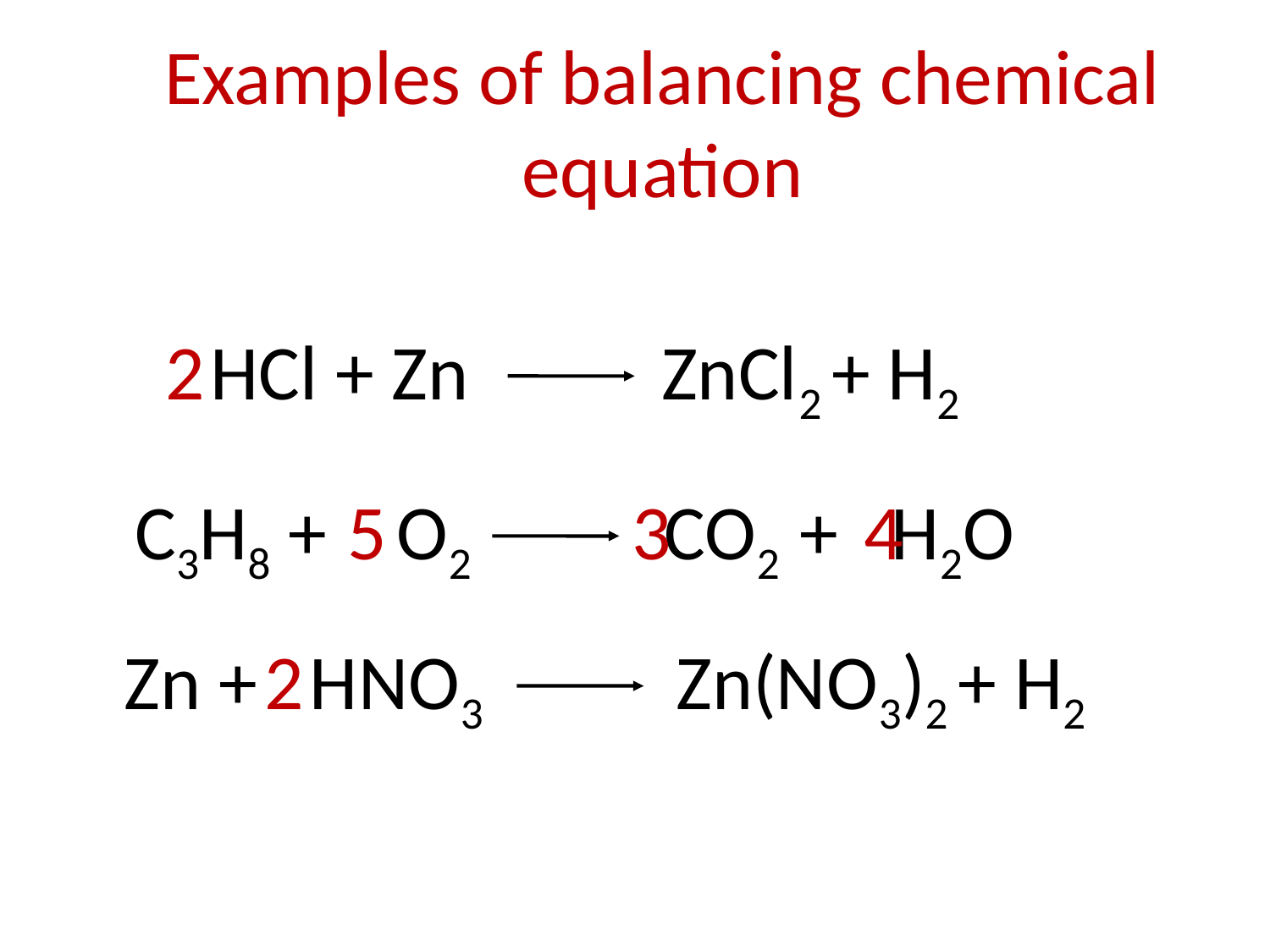

Examples of balancing chemical equation
HCl + Zn           ZnCl2 + H2
2

 C3H8 +    O2           CO2  +   H2O
5              3           4

Zn +   HNO3           Zn(NO3)2 + H2
2